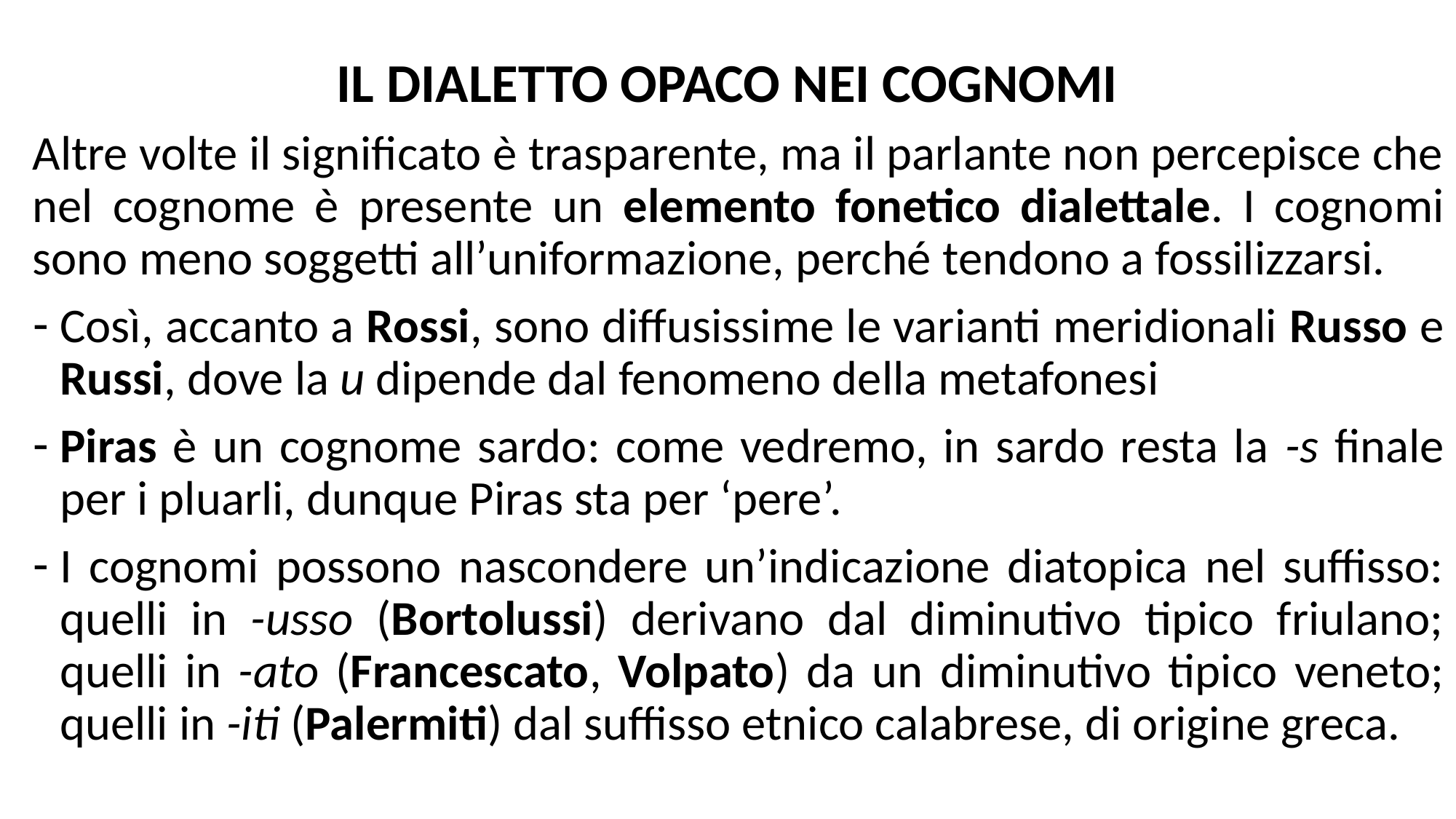

# IL DIALETTO OPACO NEI COGNOMI
Altre volte il significato è trasparente, ma il parlante non percepisce che nel cognome è presente un elemento fonetico dialettale. I cognomi sono meno soggetti all’uniformazione, perché tendono a fossilizzarsi.
Così, accanto a Rossi, sono diffusissime le varianti meridionali Russo e Russi, dove la u dipende dal fenomeno della metafonesi
Piras è un cognome sardo: come vedremo, in sardo resta la -s finale per i pluarli, dunque Piras sta per ‘pere’.
I cognomi possono nascondere un’indicazione diatopica nel suffisso: quelli in -usso (Bortolussi) derivano dal diminutivo tipico friulano; quelli in -ato (Francescato, Volpato) da un diminutivo tipico veneto; quelli in -iti (Palermiti) dal suffisso etnico calabrese, di origine greca.